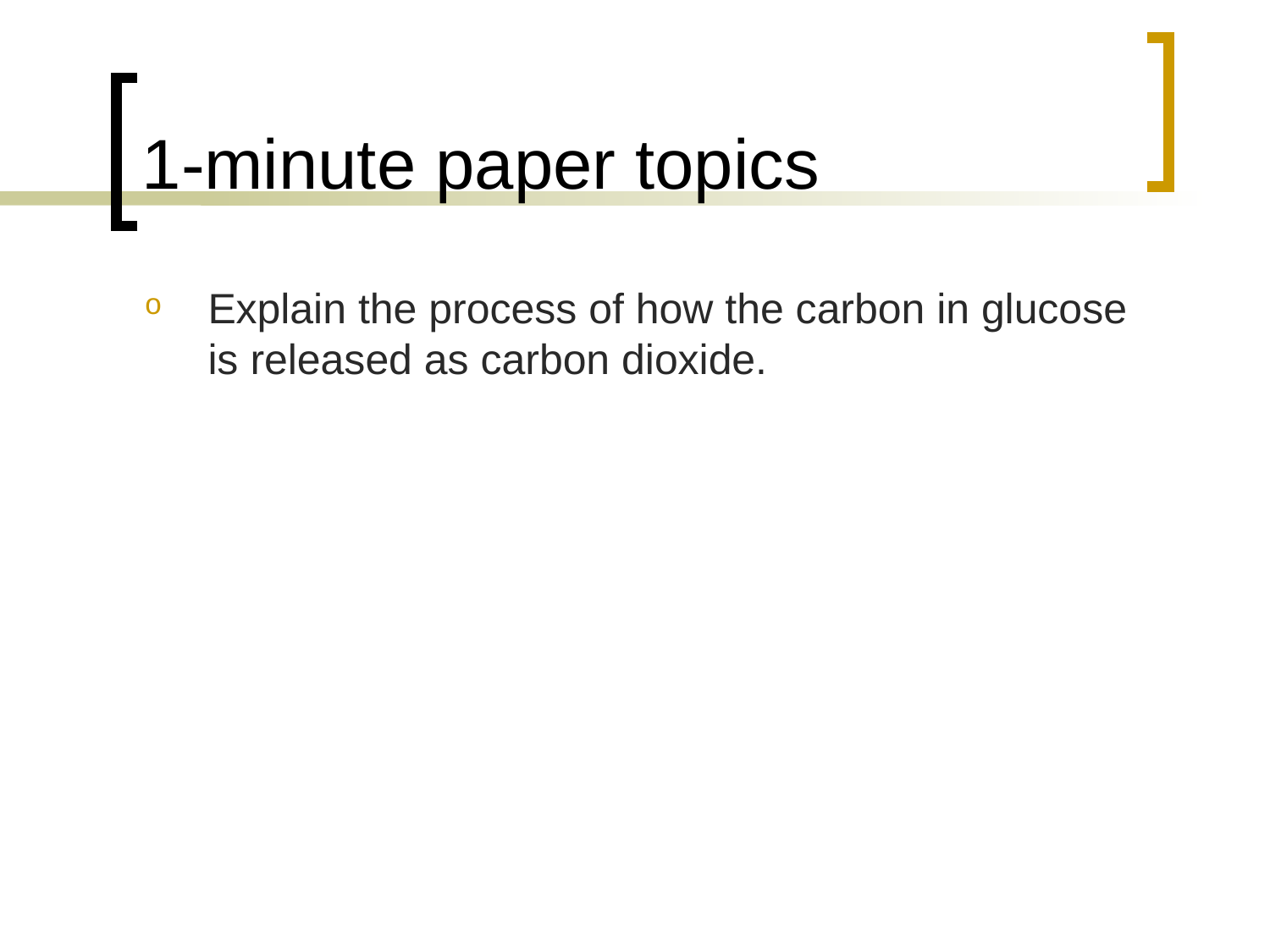

# 1-minute paper topics
Explain the process of how the carbon in glucose is released as carbon dioxide.